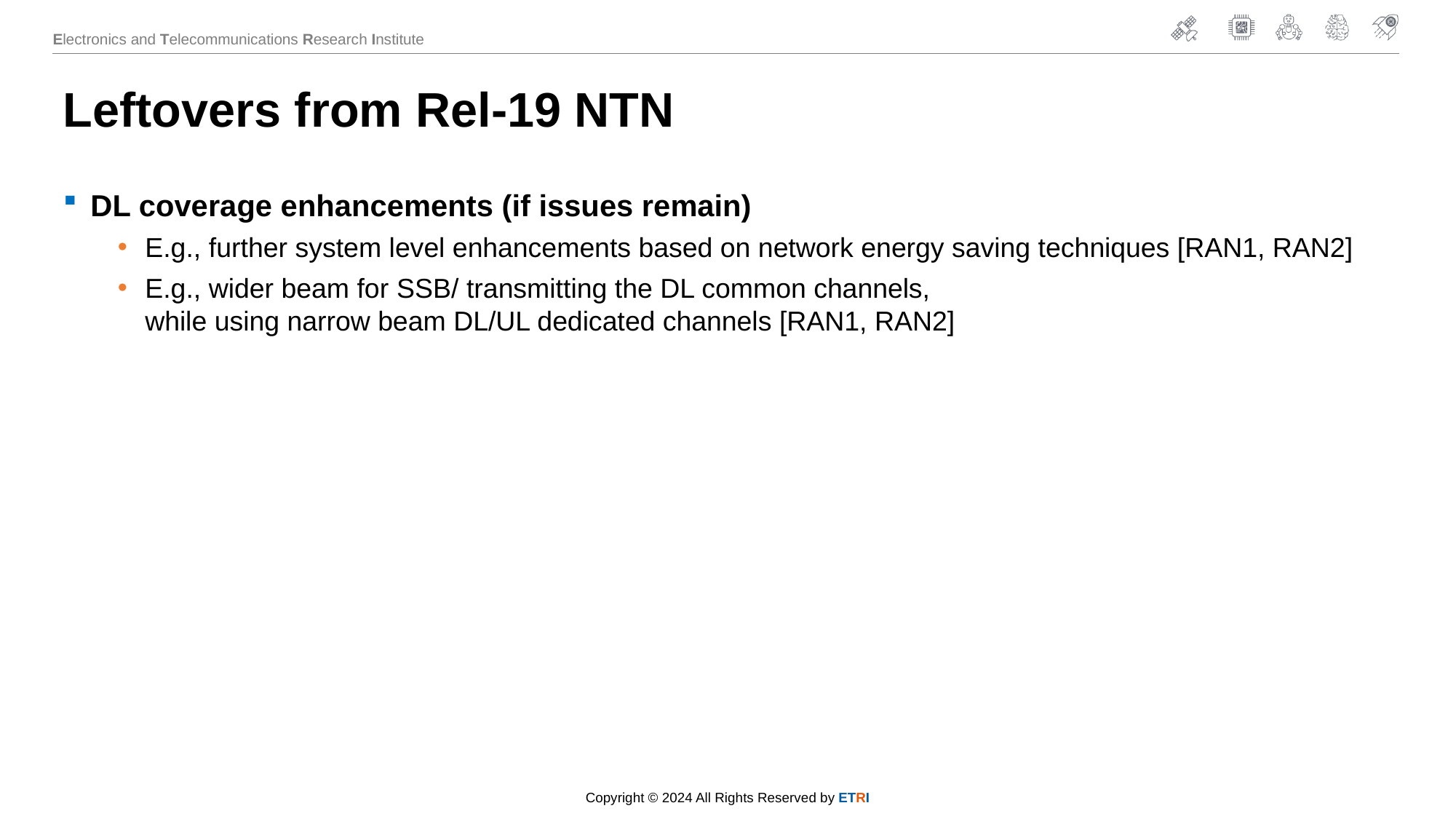

# Leftovers from Rel-19 NTN
DL coverage enhancements (if issues remain)
E.g., further system level enhancements based on network energy saving techniques [RAN1, RAN2]
E.g., wider beam for SSB/ transmitting the DL common channels,
while using narrow beam DL/UL dedicated channels [RAN1, RAN2]

Copyright © 2024 All Rights Reserved by ETRI